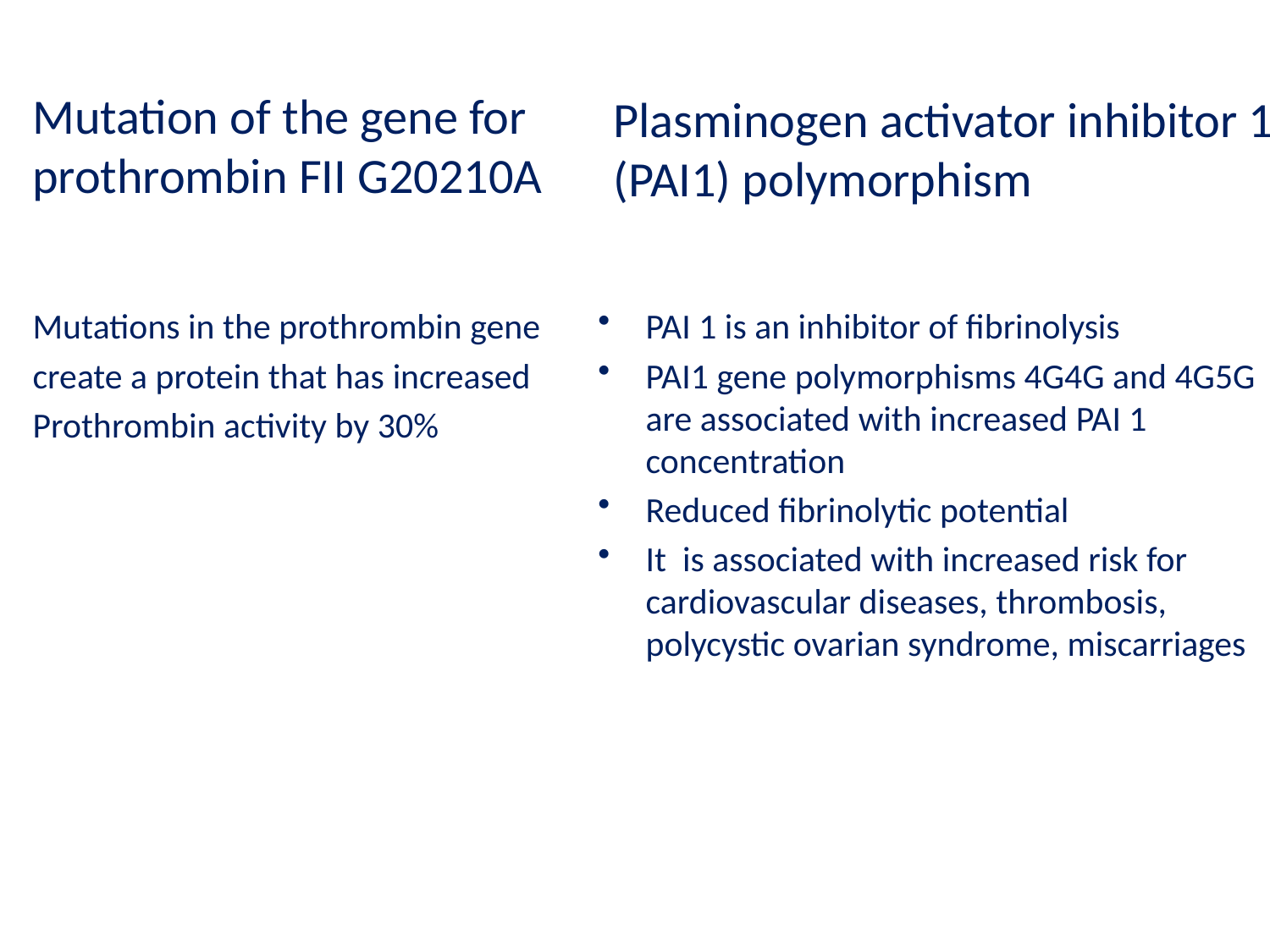

Mutation of the gene for prothrombin FII G20210A
Plasminogen activator inhibitor 1 (PAI1) polymorphism

Mutations in the prothrombin gene
create a protein that has increased
Prothrombin activity by 30%
PAI 1 is an inhibitor of fibrinolysis
PAI1 gene polymorphisms 4G4G and 4G5G are associated with increased PAI 1 concentration
Reduced fibrinolytic potential
It  is associated with increased risk for cardiovascular diseases, thrombosis, polycystic ovarian syndrome, miscarriages